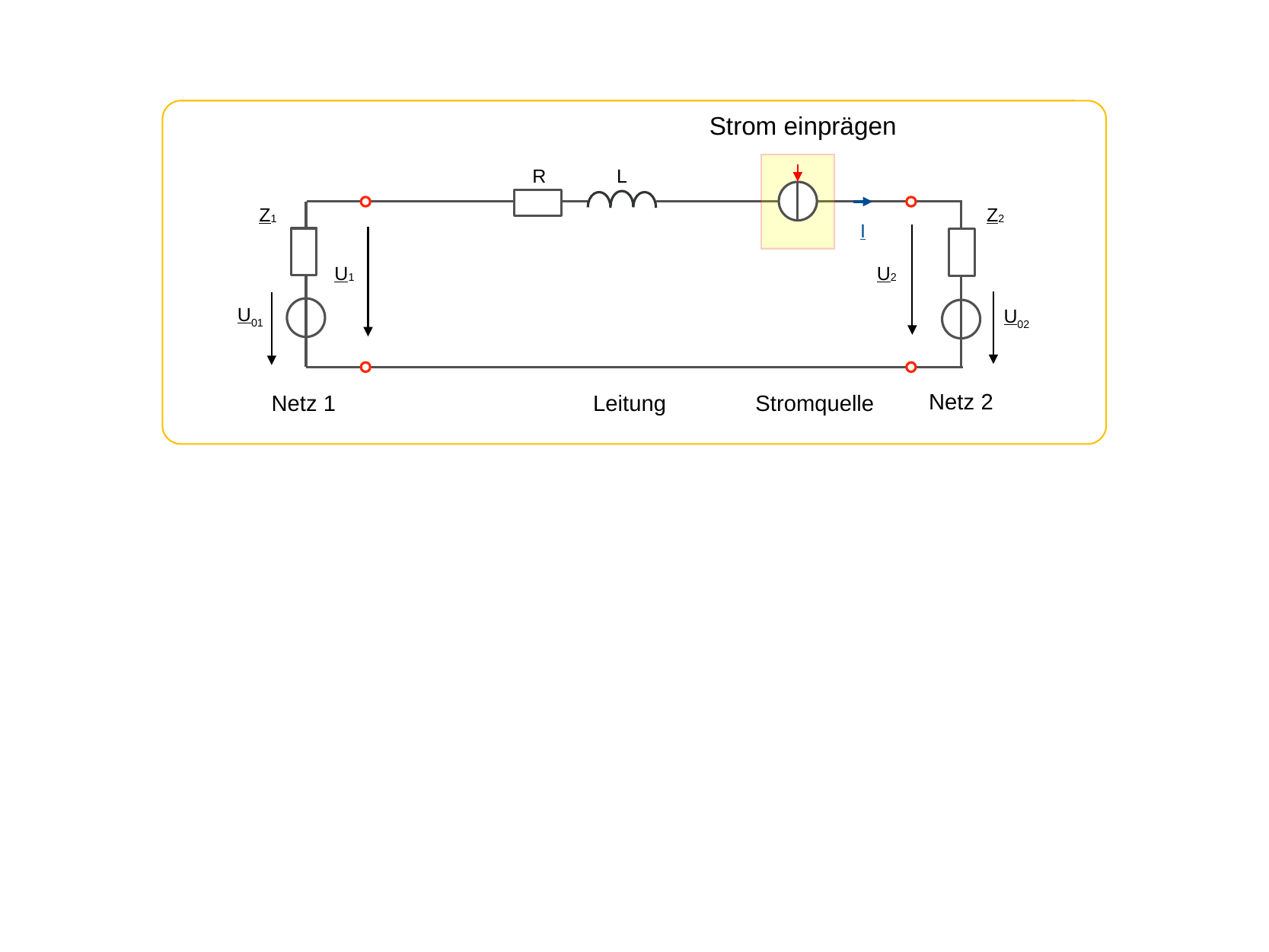

Strom einprägen

R
L

Z1
Z2

I

U1
U2

U01
U02

Netz 2
Netz 1
Leitung
Stromquelle